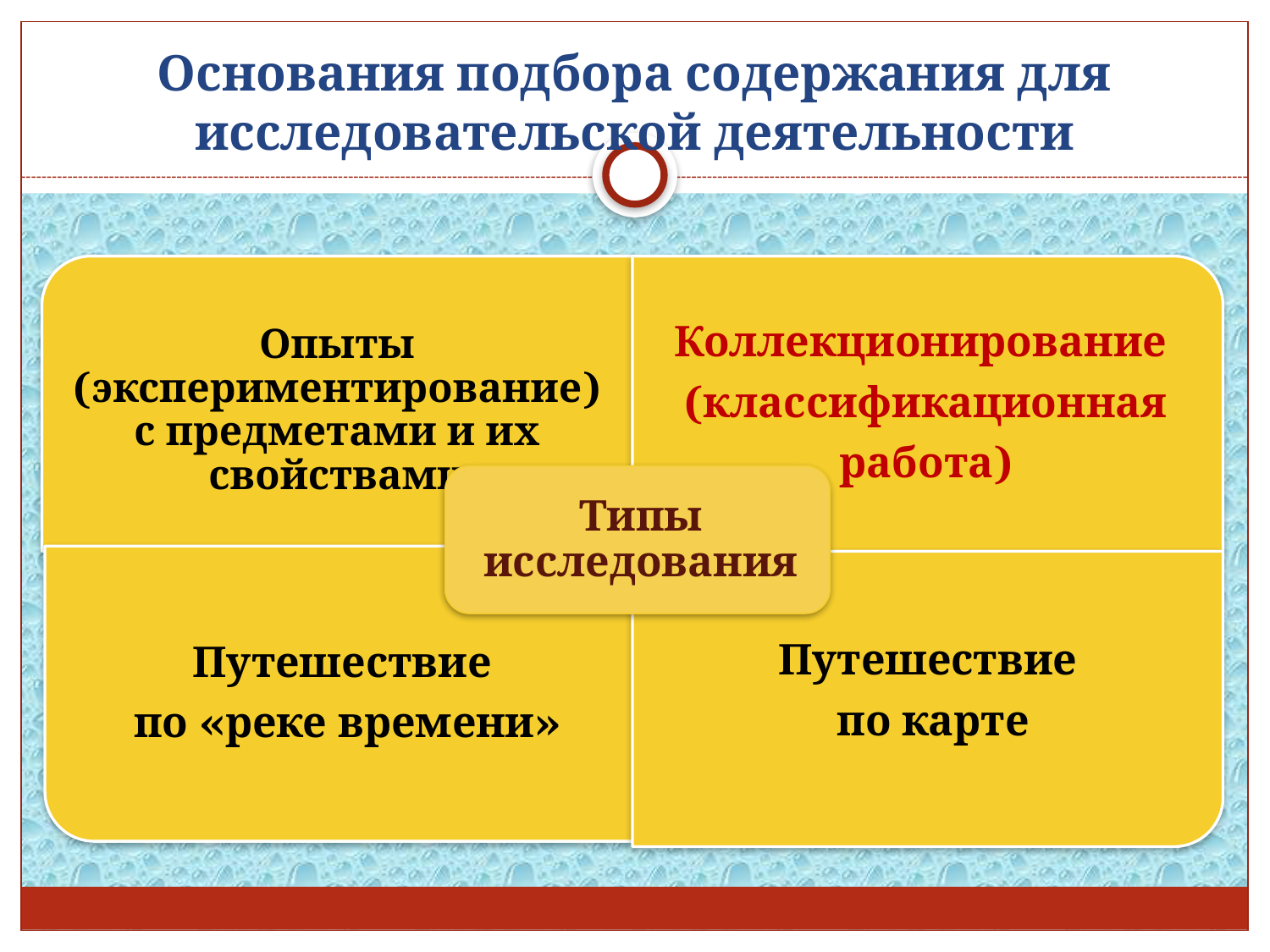

# Основания подбора содержания для исследовательской деятельности
Опыты (экспериментирование) с предметами и их свойствами
Коллекционирование
 (классификационная
 работа)
Путешествие
по «реке времени»
Путешествие
 по карте
Типы исследования